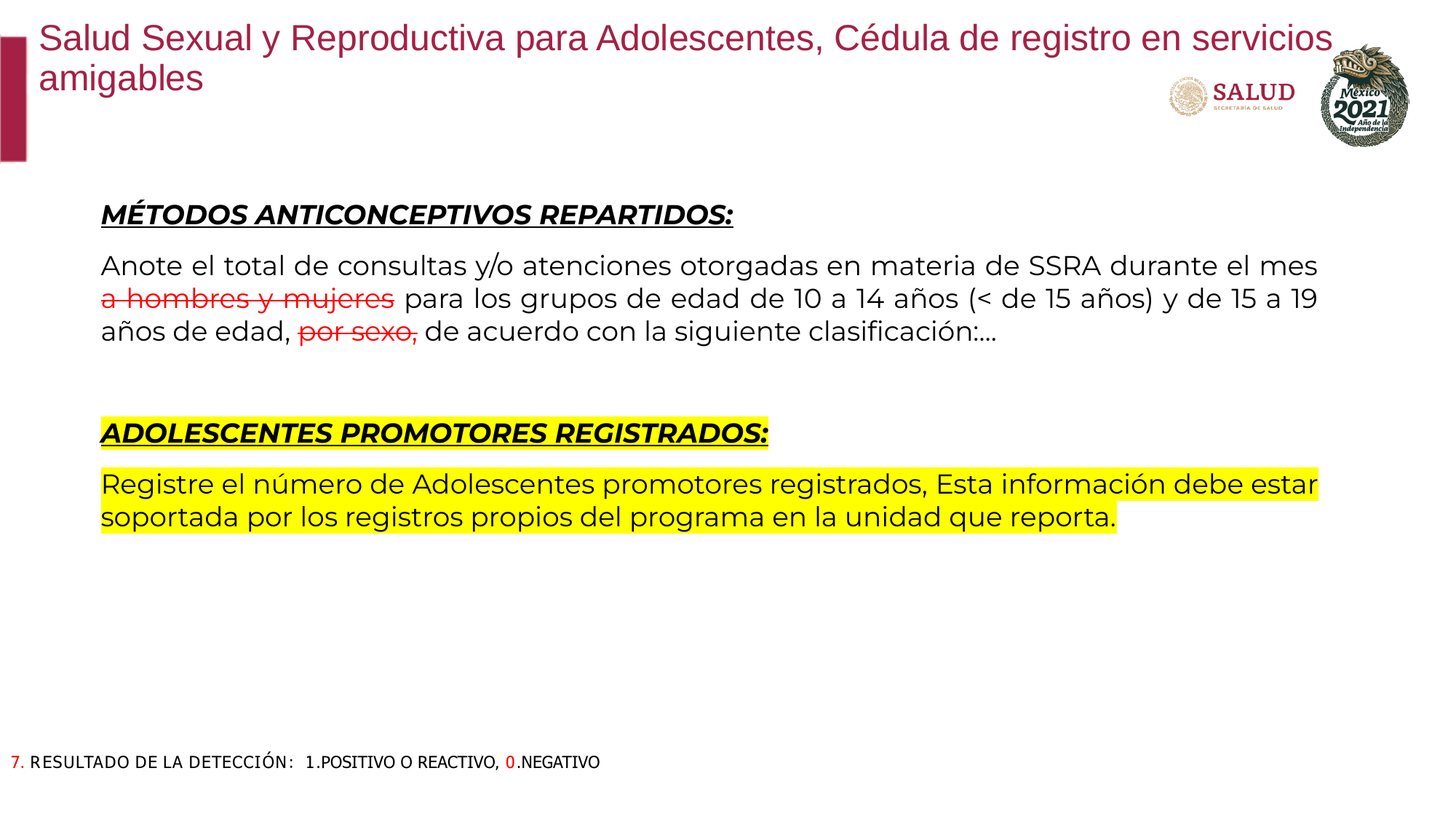

Salud Sexual y Reproductiva para Adolescentes, Cédula de registro en servicios amigables
MÉTODOS ANTICONCEPTIVOS REPARTIDOS:
Anote el total de consultas y/o atenciones otorgadas en materia de SSRA durante el mes a hombres y mujeres para los grupos de edad de 10 a 14 años (< de 15 años) y de 15 a 19 años de edad, por sexo, de acuerdo con la siguiente clasificación:…

ADOLESCENTES PROMOTORES REGISTRADOS:
Registre el número de Adolescentes promotores registrados, Esta información debe estar soportada por los registros propios del programa en la unidad que reporta.

7. RESULTADO DE LA DETECCIÓN:  1.POSITIVO O REACTIVO, 0.NEGATIVO